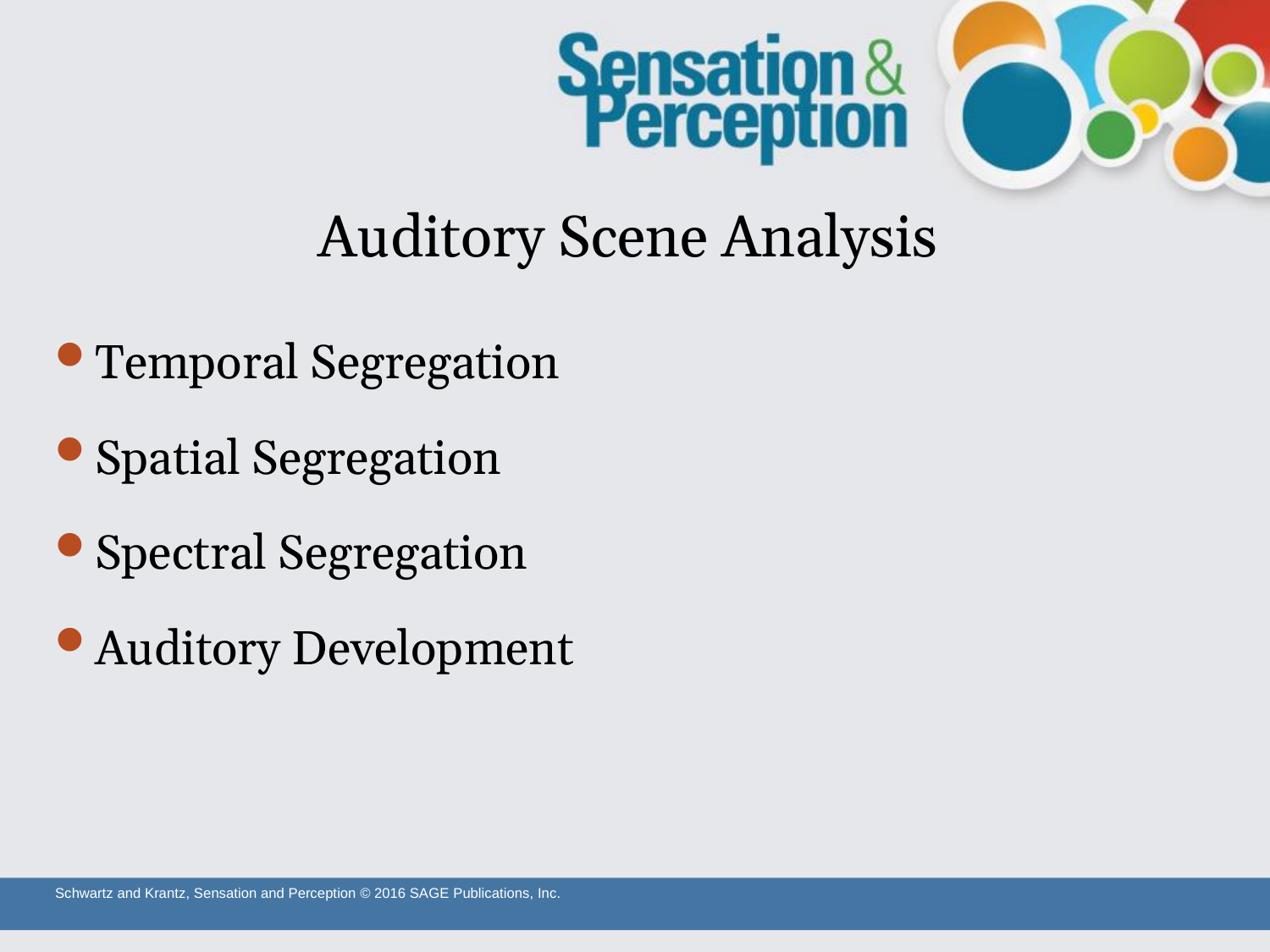

# Auditory Scene Analysis
Temporal Segregation
Spatial Segregation
Spectral Segregation
Auditory Development
Schwartz and Krantz, Sensation and Perception © 2016 SAGE Publications, Inc.